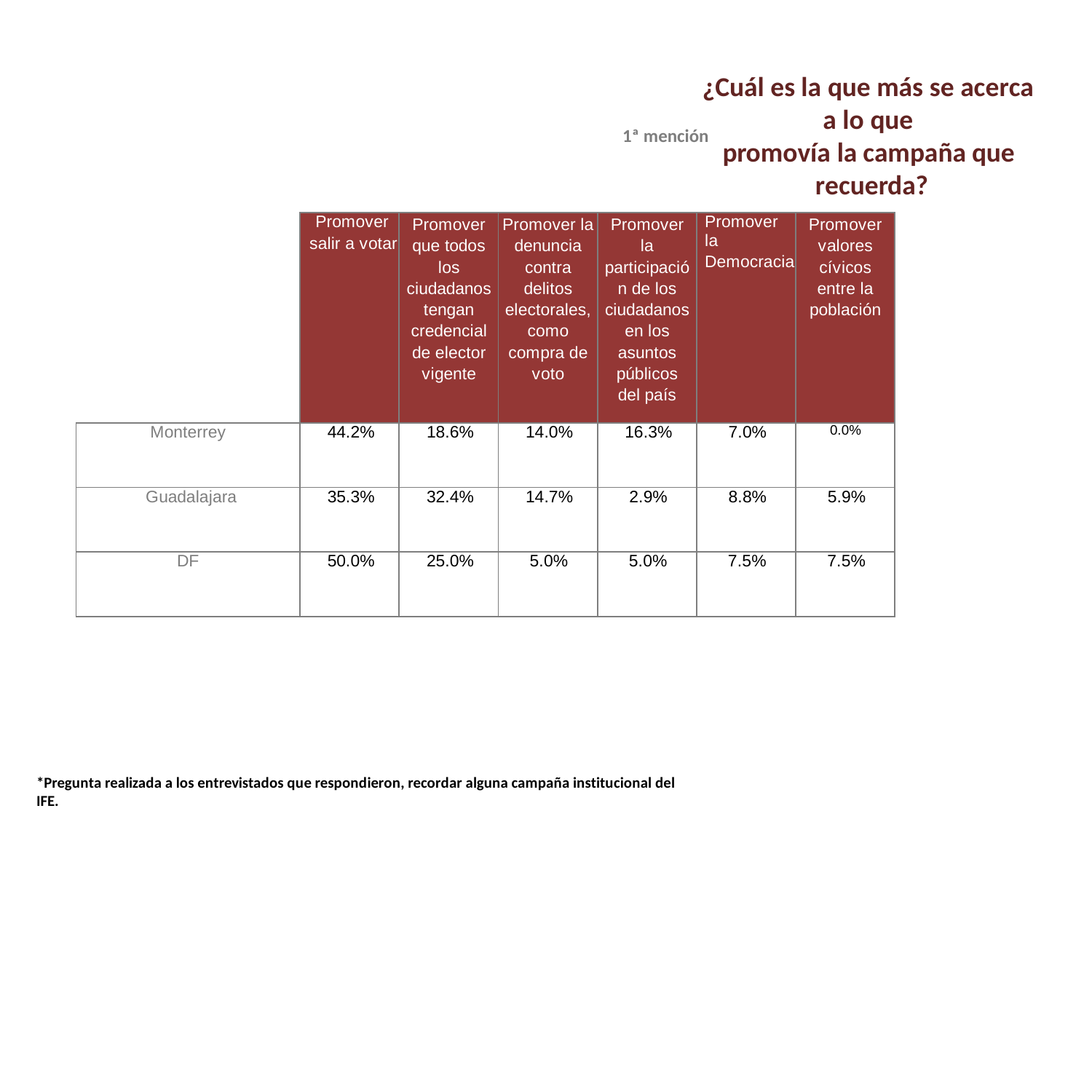

# ¿Cuál es la que más se acerca a lo que
promovía la campaña que  recuerda?
1ª mención
|  | Promover salir a votar | Promover que todos los ciudadanos tengan credencial de elector vigente | Promover la denuncia contra delitos electorales, como compra de voto | Promover la participación de los ciudadanos en los asuntos públicos del país | Promover la Democracia | Promover valores cívicos entre la población |
| --- | --- | --- | --- | --- | --- | --- |
| Monterrey | 44.2% | 18.6% | 14.0% | 16.3% | 7.0% | 0.0% |
| Guadalajara | 35.3% | 32.4% | 14.7% | 2.9% | 8.8% | 5.9% |
| DF | 50.0% | 25.0% | 5.0% | 5.0% | 7.5% | 7.5% |

*Pregunta realizada a los entrevistados que respondieron, recordar alguna campaña institucional del IFE.